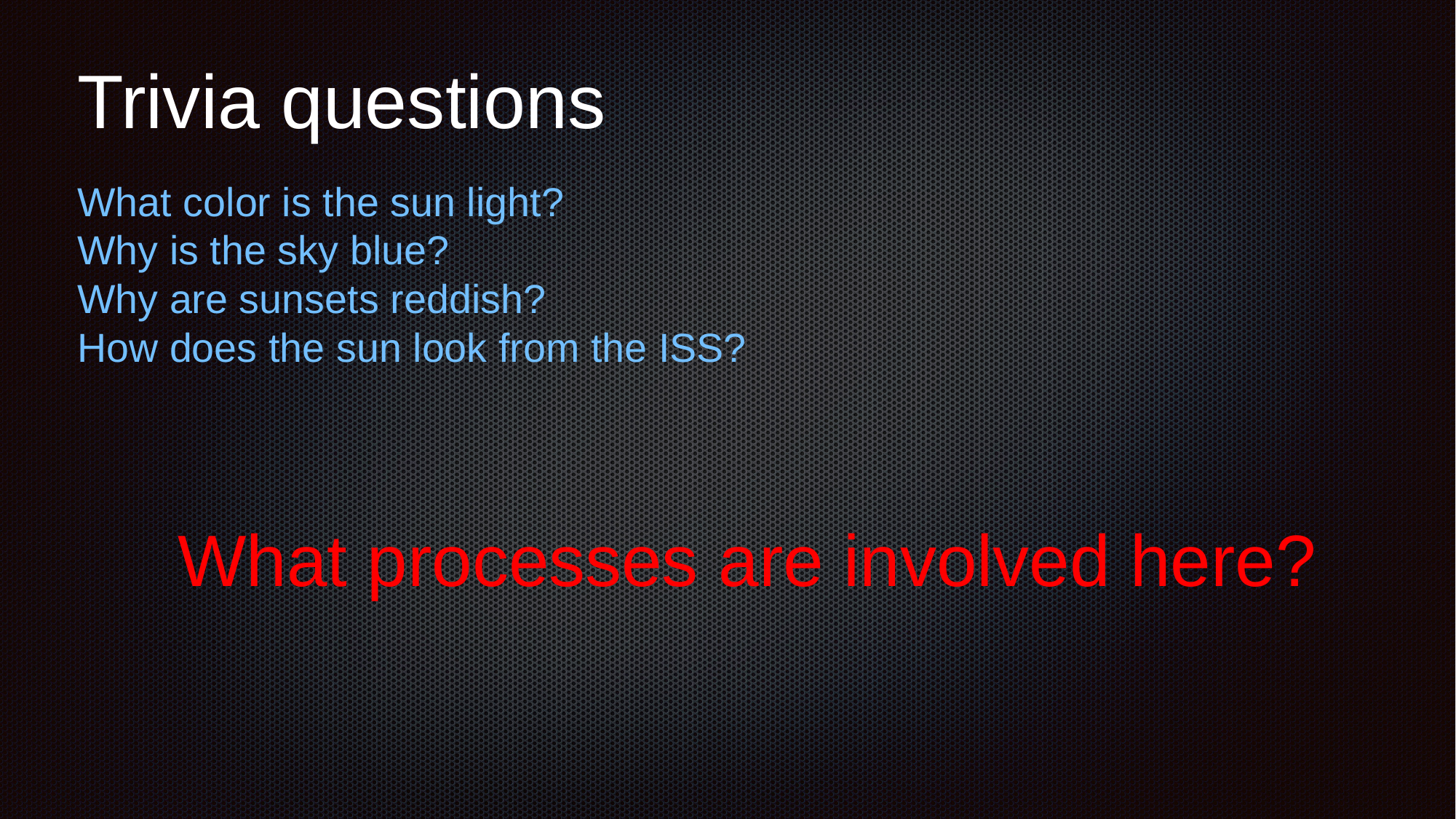

# Trivia questions
What color is the sun light?
Why is the sky blue?
Why are sunsets reddish?
How does the sun look from the ISS?

What processes are involved here?